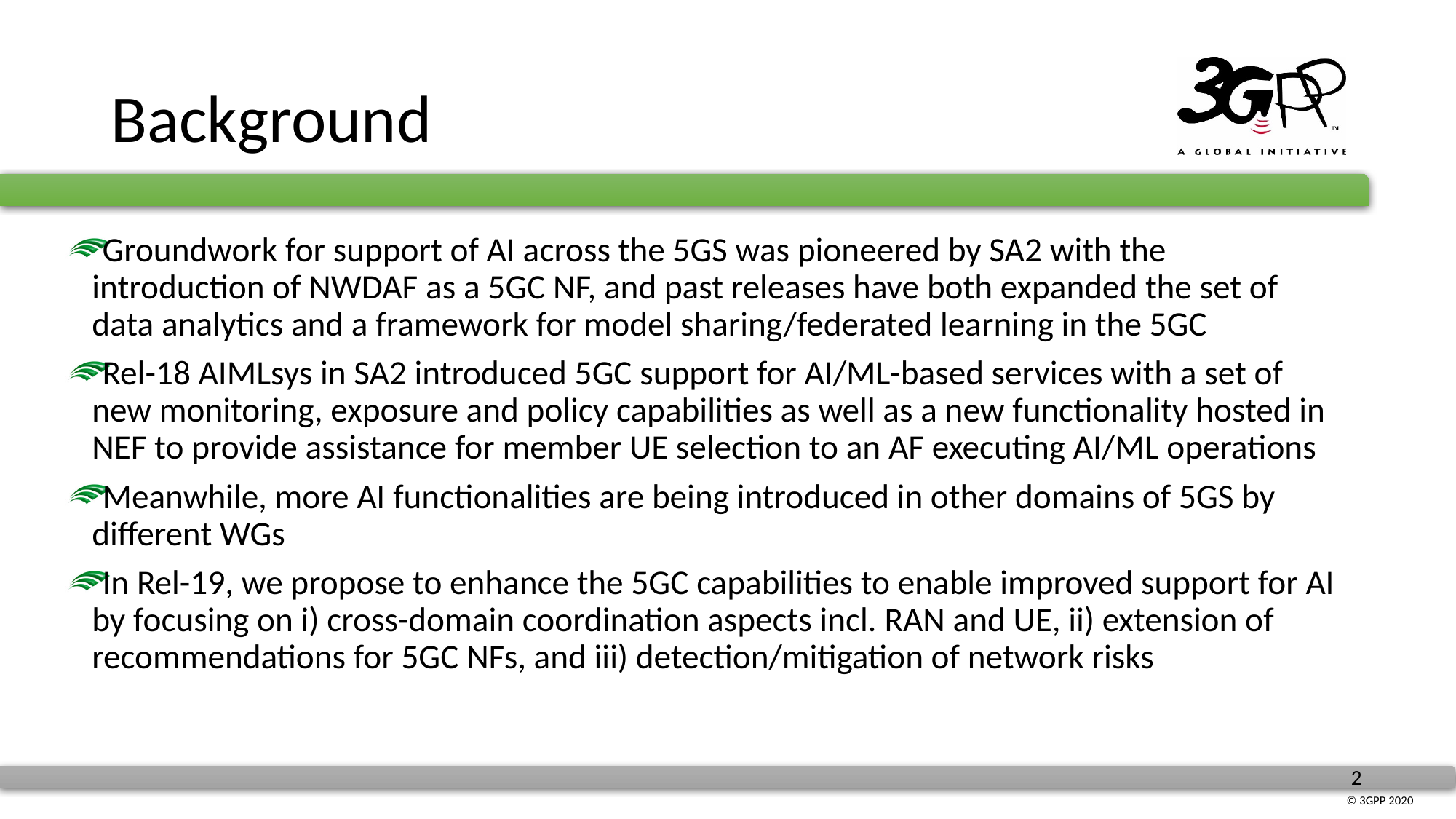

# Background
Groundwork for support of AI across the 5GS was pioneered by SA2 with the introduction of NWDAF as a 5GC NF, and past releases have both expanded the set of data analytics and a framework for model sharing/federated learning in the 5GC
Rel-18 AIMLsys in SA2 introduced 5GC support for AI/ML-based services with a set of new monitoring, exposure and policy capabilities as well as a new functionality hosted in NEF to provide assistance for member UE selection to an AF executing AI/ML operations
Meanwhile, more AI functionalities are being introduced in other domains of 5GS by different WGs
In Rel-19, we propose to enhance the 5GC capabilities to enable improved support for AI by focusing on i) cross-domain coordination aspects incl. RAN and UE, ii) extension of recommendations for 5GC NFs, and iii) detection/mitigation of network risks